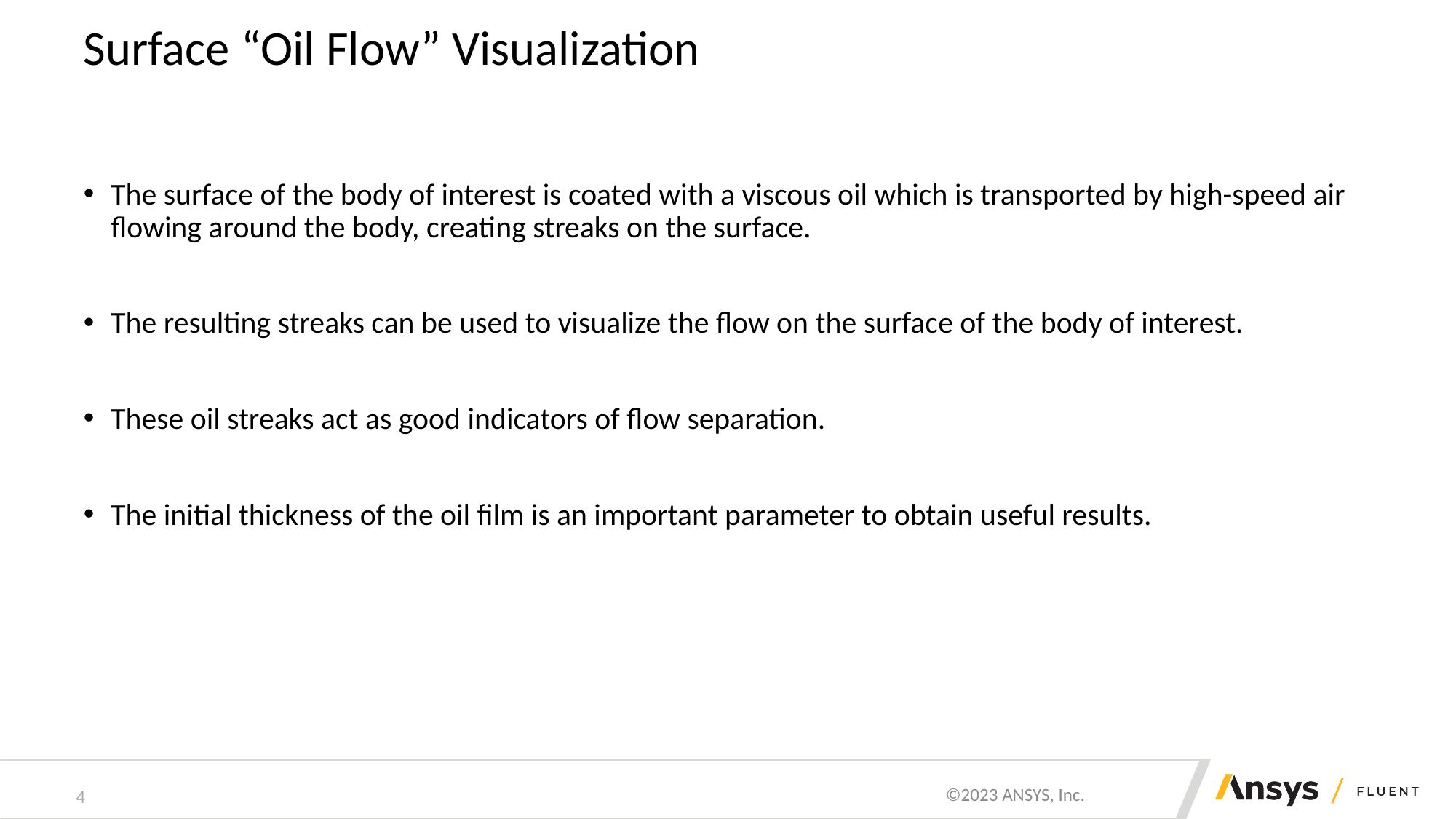

# Surface “Oil Flow” Visualization
The surface of the body of interest is coated with a viscous oil which is transported by high-speed air flowing around the body, creating streaks on the surface.

The resulting streaks can be used to visualize the flow on the surface of the body of interest.

These oil streaks act as good indicators of flow separation.

The initial thickness of the oil film is an important parameter to obtain useful results.
Courtesy: NASA
Courtesy: NASA
4